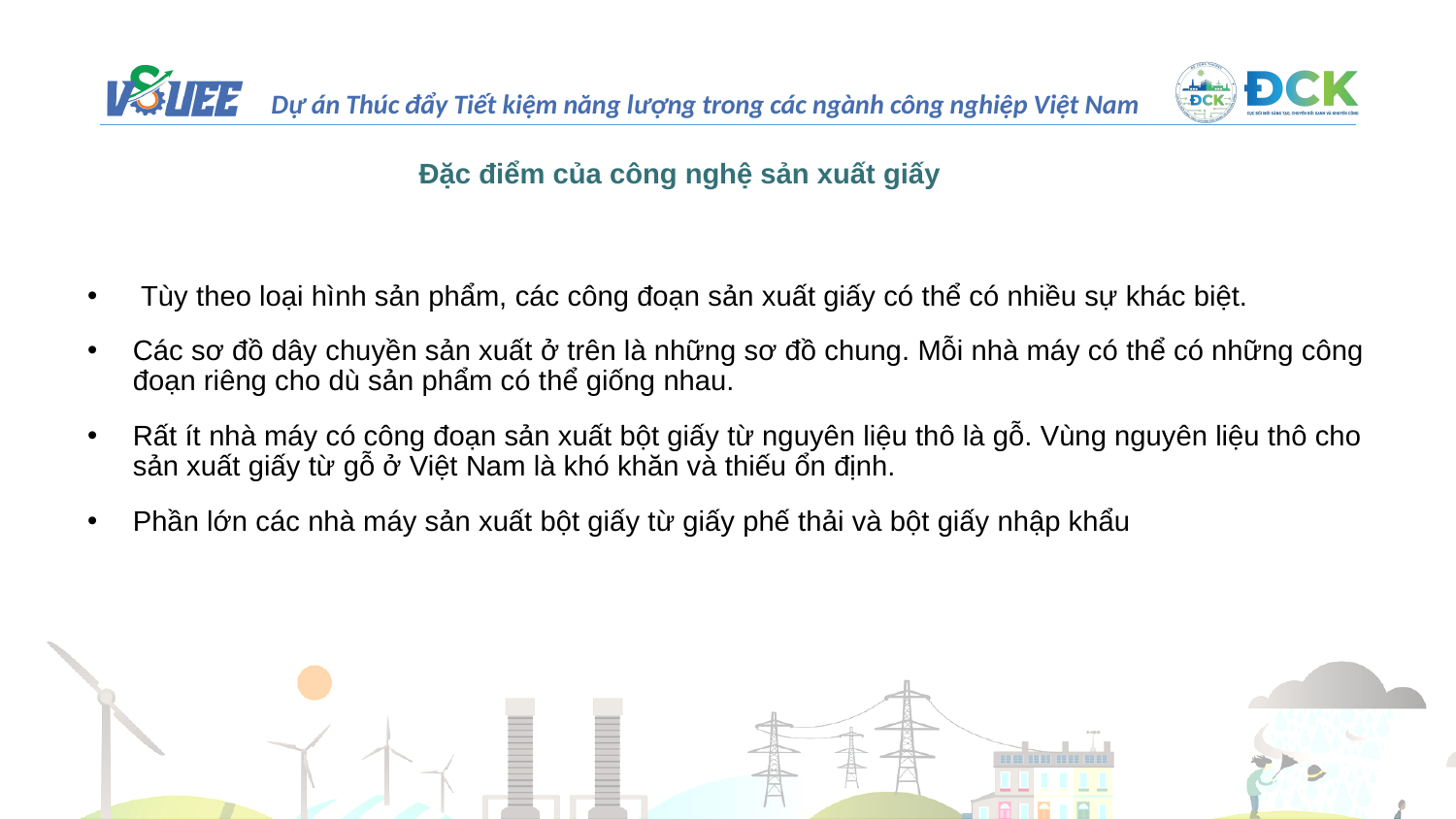

# Đặc điểm của công nghệ sản xuất giấy
 Tùy theo loại hình sản phẩm, các công đoạn sản xuất giấy có thể có nhiều sự khác biệt.
Các sơ đồ dây chuyền sản xuất ở trên là những sơ đồ chung. Mỗi nhà máy có thể có những công đoạn riêng cho dù sản phẩm có thể giống nhau.
Rất ít nhà máy có công đoạn sản xuất bột giấy từ nguyên liệu thô là gỗ. Vùng nguyên liệu thô cho sản xuất giấy từ gỗ ở Việt Nam là khó khăn và thiếu ổn định.
Phần lớn các nhà máy sản xuất bột giấy từ giấy phế thải và bột giấy nhập khẩu